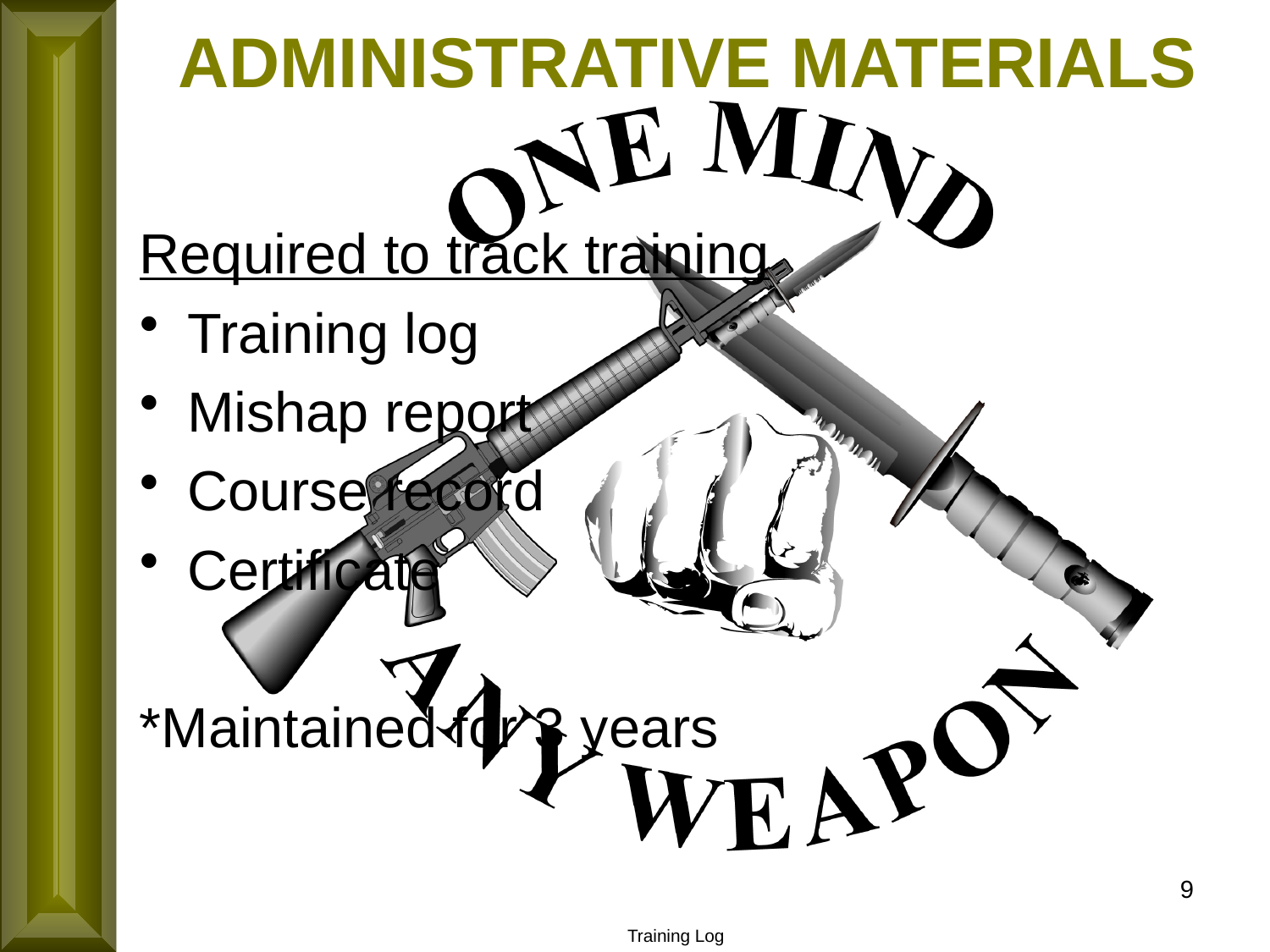

ADMINISTRATIVE MATERIALS
Required to track training
Training log
Mishap report
Course record
Certificate

*Maintained for 3 years
9
Training Log